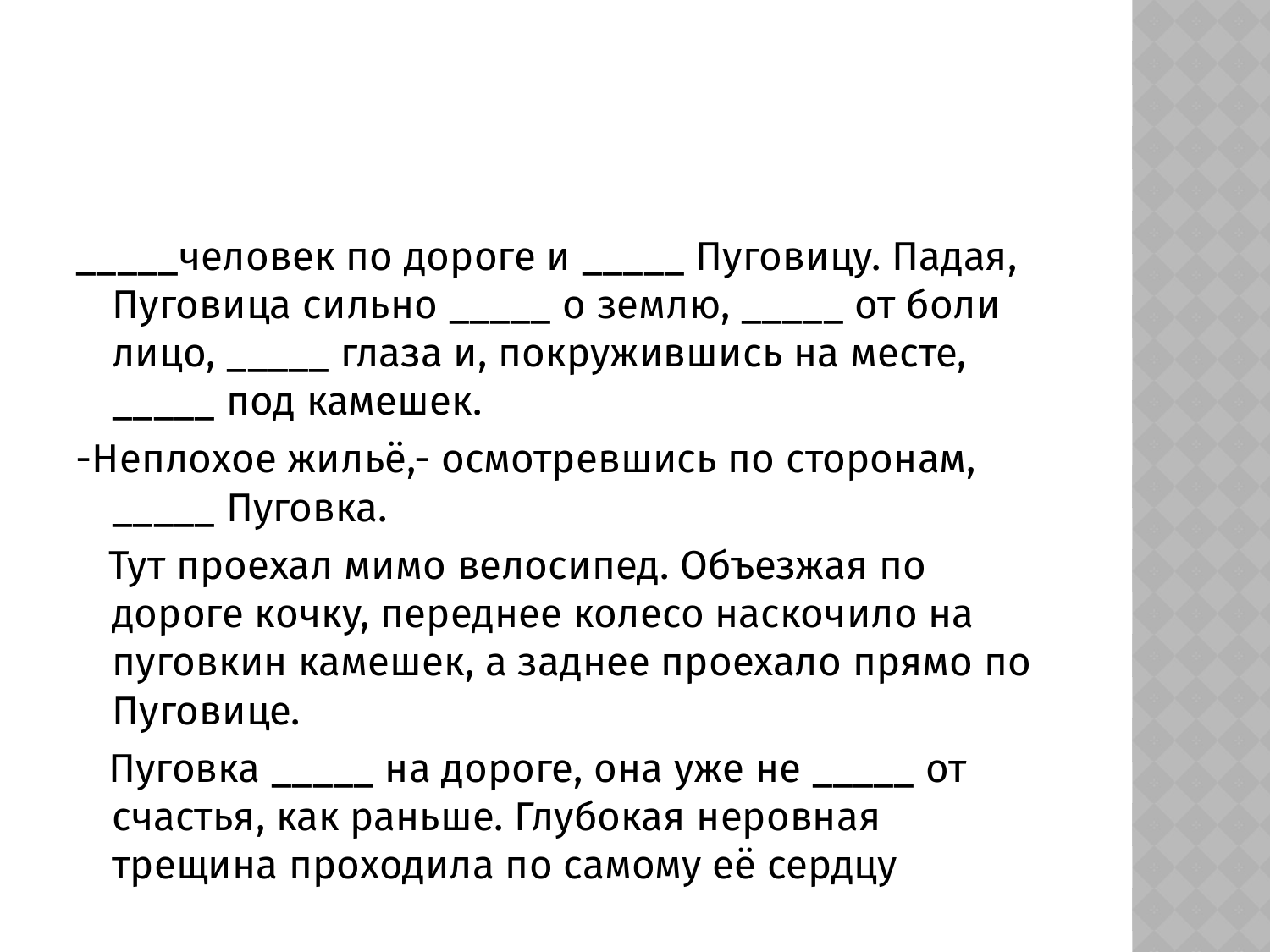

#
_____человек по дороге и _____ Пуговицу. Падая, Пуговица сильно _____ о землю, _____ от боли лицо, _____ глаза и, покружившись на месте, _____ под камешек.
-Неплохое жильё,- осмотревшись по сторонам, _____ Пуговка.
   Тут проехал мимо велосипед. Объезжая по дороге кочку, переднее колесо наскочило на пуговкин камешек, а заднее проехало прямо по Пуговице.
   Пуговка _____ на дороге, она уже не _____ от счастья, как раньше. Глубокая неровная трещина проходила по самому её сердцу